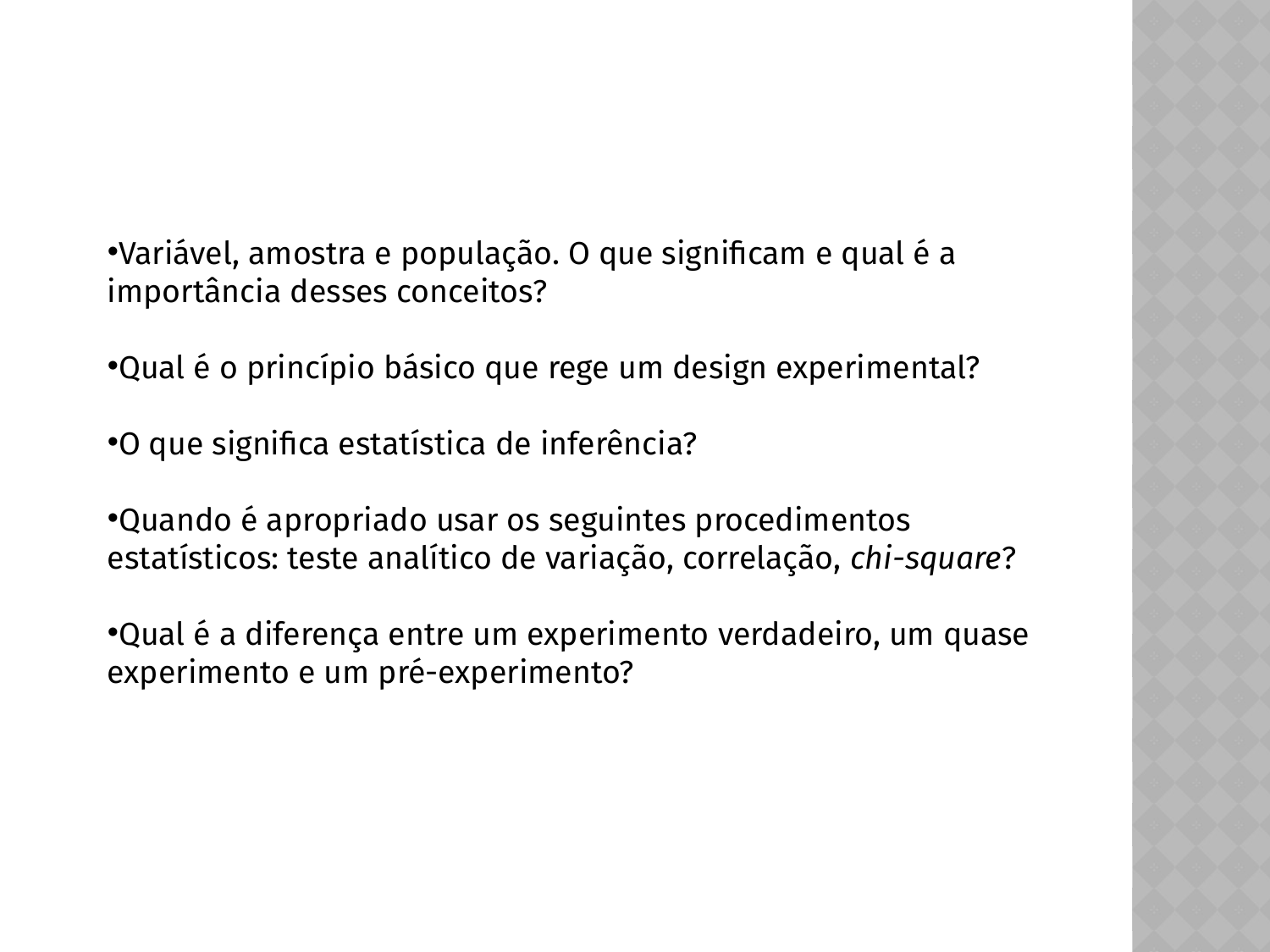

Variável, amostra e população. O que significam e qual é a importância desses conceitos?

Qual é o princípio básico que rege um design experimental?

O que significa estatística de inferência?

Quando é apropriado usar os seguintes procedimentos estatísticos: teste analítico de variação, correlação, chi-square?

Qual é a diferença entre um experimento verdadeiro, um quase experimento e um pré-experimento?